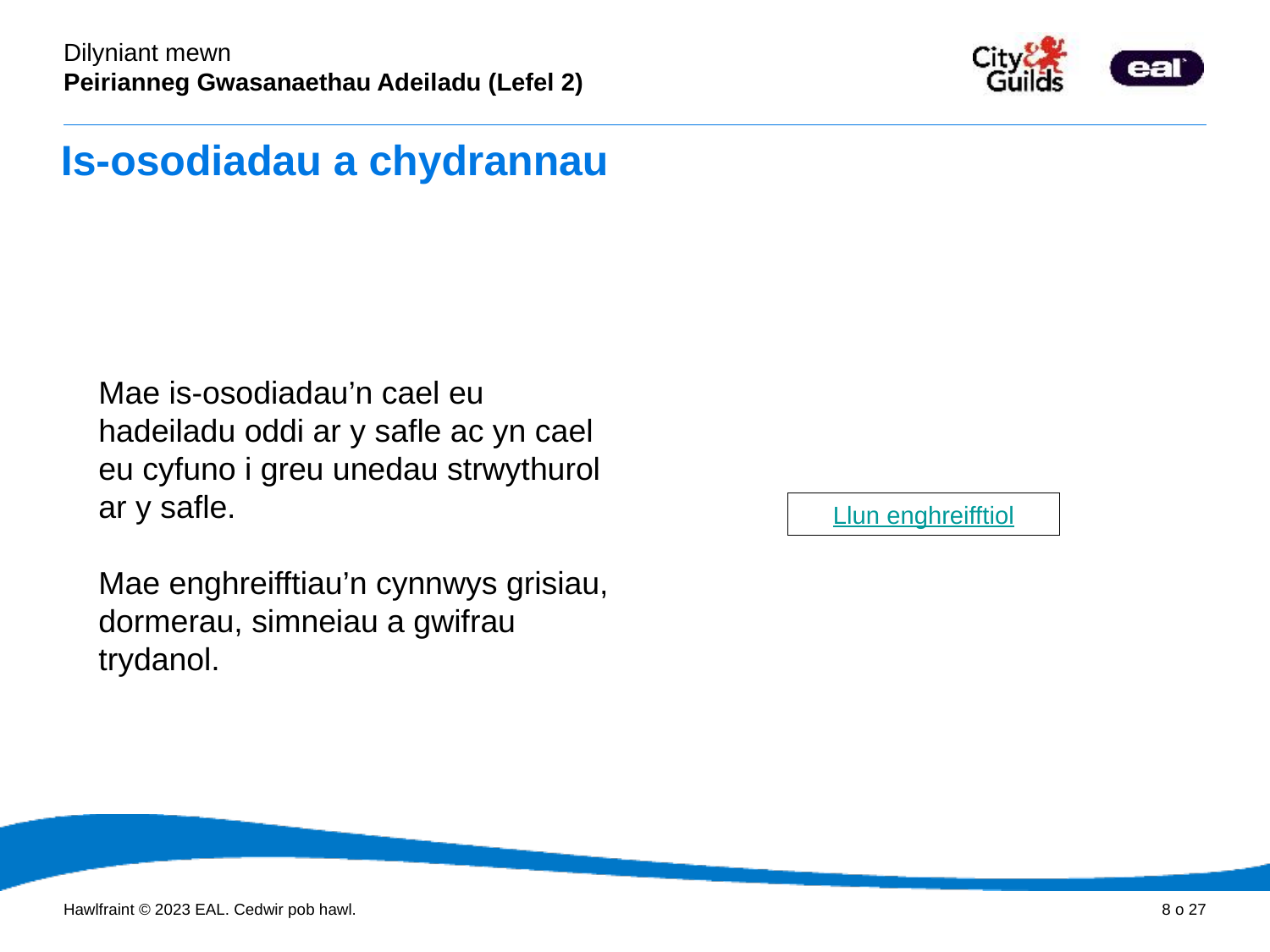

Is-osodiadau a chydrannau

Mae is-osodiadau’n cael eu hadeiladu oddi ar y safle ac yn cael eu cyfuno i greu unedau strwythurol ar y safle.

Mae enghreifftiau’n cynnwys grisiau, dormerau, simneiau a gwifrau trydanol.

Llun enghreifftiol